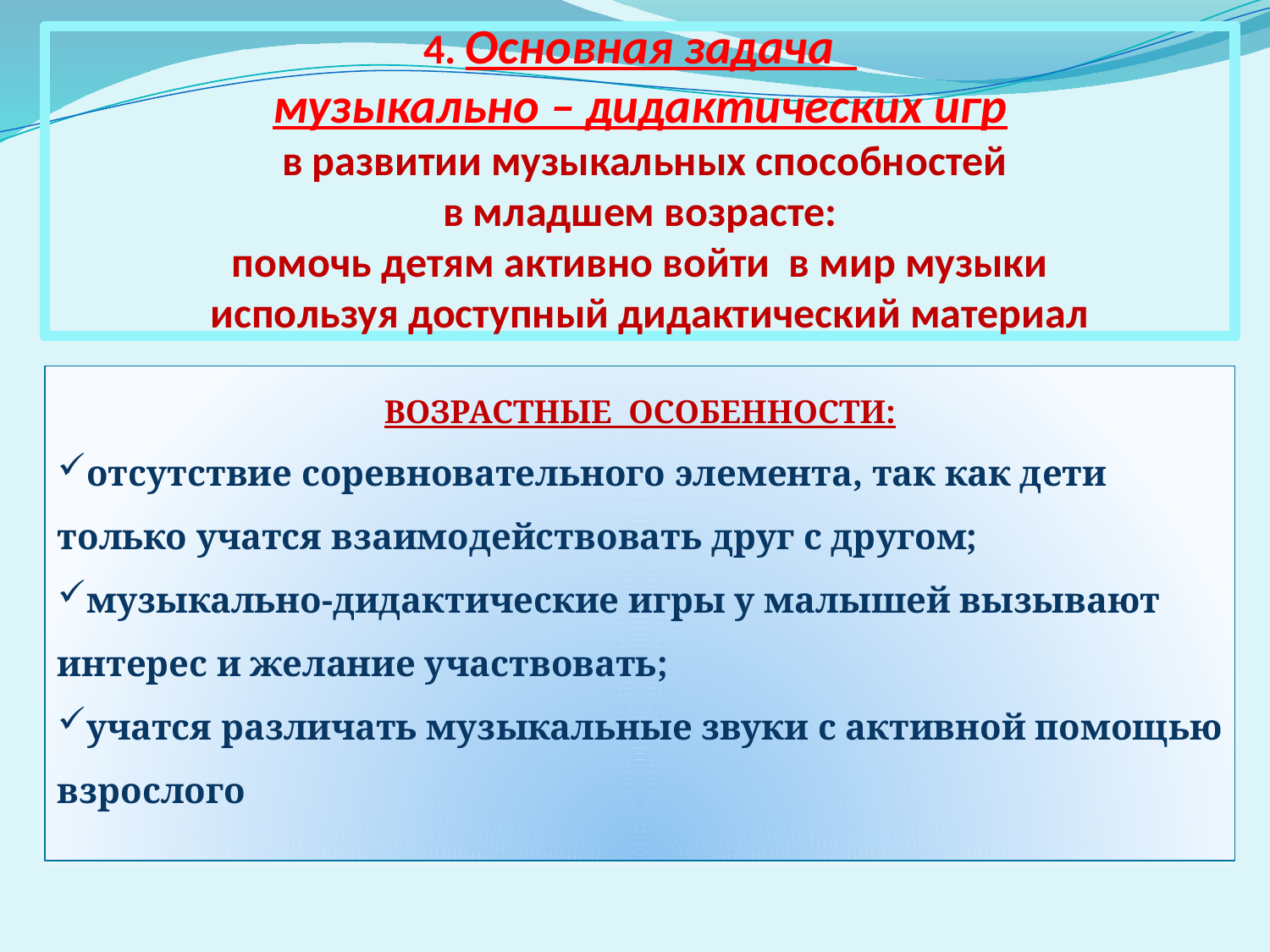

# 4. Основная задача музыкально – дидактических игр в развитии музыкальных способностей в младшем возрасте: помочь детям активно войти  в мир музыки используя доступный дидактический материал
ВОЗРАСТНЫЕ  ОСОБЕННОСТИ:
отсутствие соревновательного элемента, так как дети только учатся взаимодействовать друг с другом;
музыкально-дидактические игры у малышей вызывают интерес и желание участвовать;
учатся различать музыкальные звуки с активной помощью взрослого